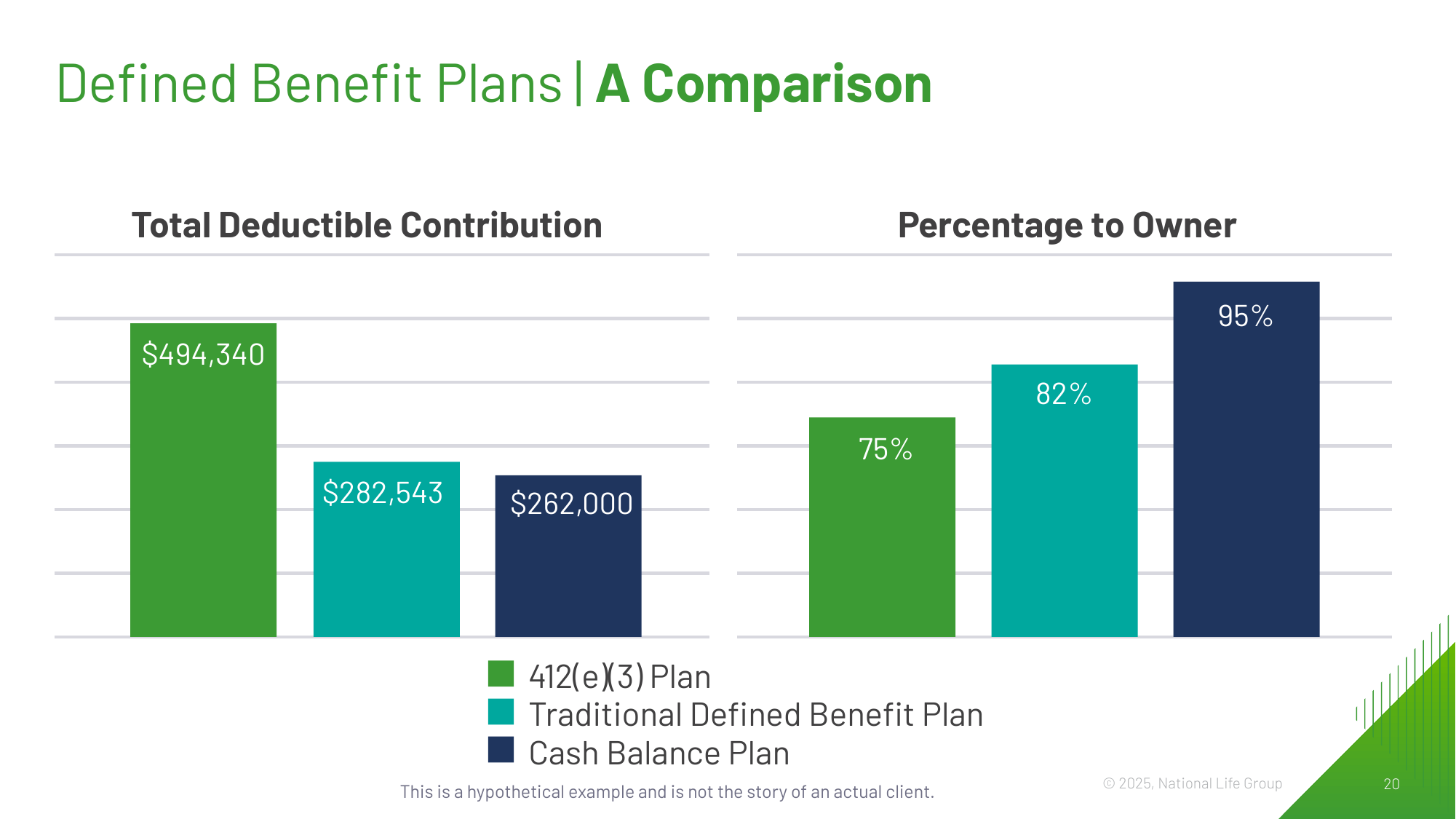

# Defined Benefit Plans | A Comparison
Total Deductible Contribution
Percentage to Owner

95%

$494,340

82%

75%

$282,543

$262,000
412(e)(3) Plan

Traditional Defined Benefit Plan

Cash Balance Plan

© 2025, National Life Group
 20
This is a hypothetical example and is not the story of an actual client.